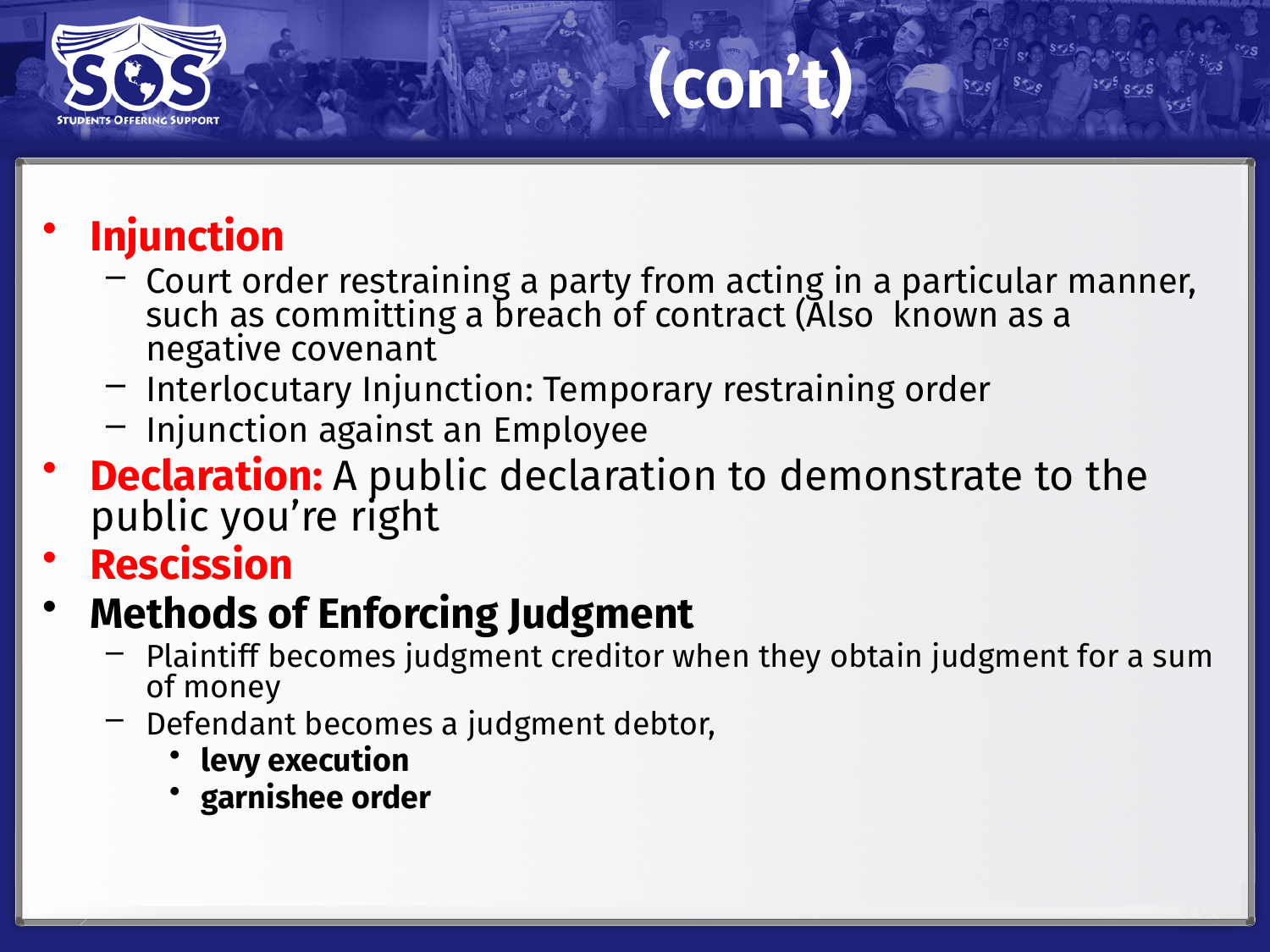

# (con’t)
Injunction
Court order restraining a party from acting in a particular manner, such as committing a breach of contract (Also  known as a negative covenant
Interlocutary Injunction: Temporary restraining order
Injunction against an Employee
Declaration: A public declaration to demonstrate to the public you’re right
Rescission
Methods of Enforcing Judgment
Plaintiff becomes judgment creditor when they obtain judgment for a sum of money
Defendant becomes a judgment debtor,
levy execution
garnishee order